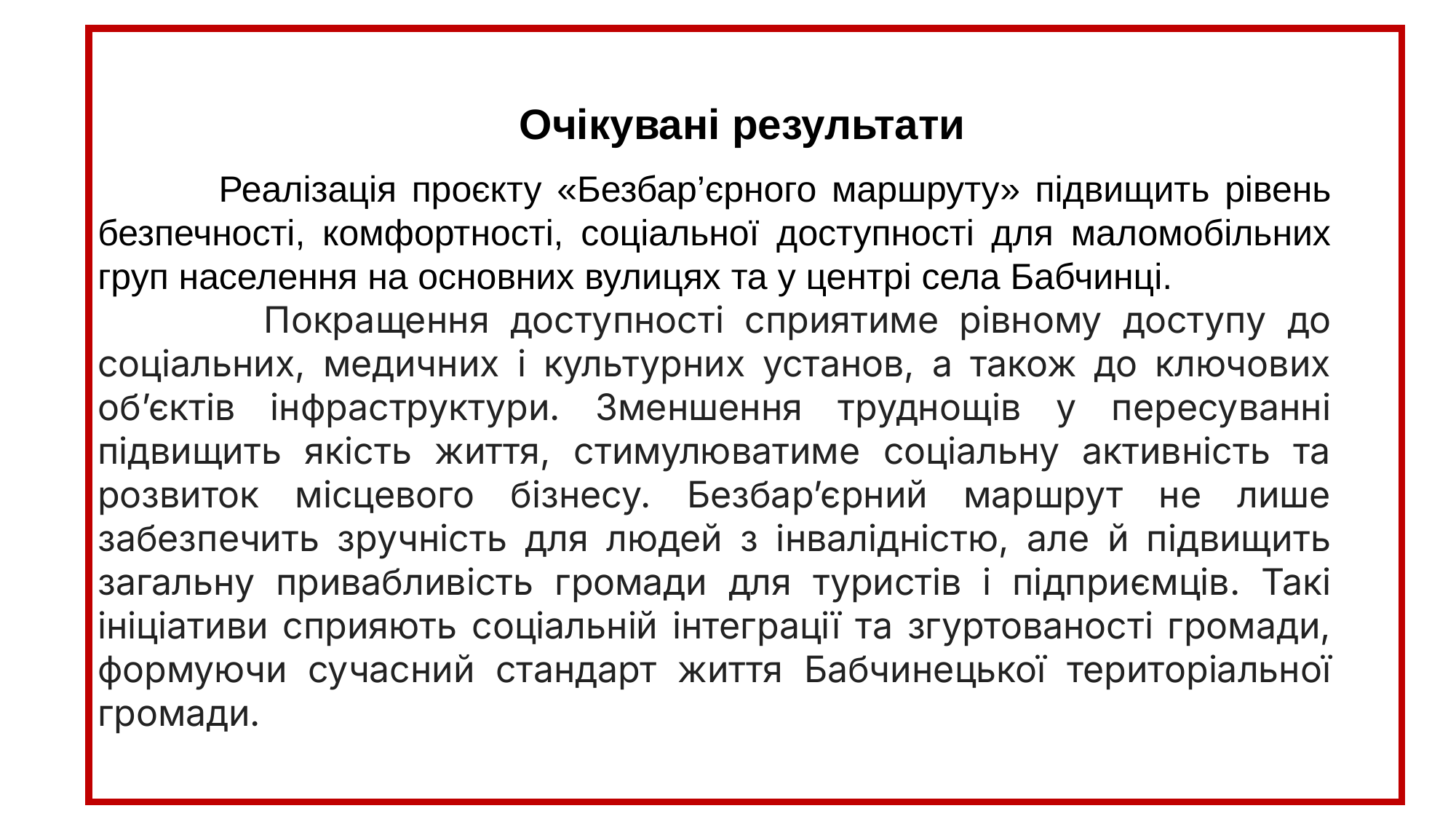

# Очікувані результати
        Реалізація проєкту «Безбар’єрного маршруту» підвищить рівень безпечності, комфортності, соціальної доступності для маломобільних груп населення на основних вулицях та у центрі села Бабчинці.
        Покращення доступності сприятиме рівному доступу до соціальних, медичних і культурних установ, а також до ключових обʼєктів інфраструктури. Зменшення труднощів у пересуванні підвищить якість життя, стимулюватиме соціальну активність та розвиток місцевого бізнесу. Безбарʼєрний маршрут не лише забезпечить зручність для людей з інвалідністю, але й підвищить загальну привабливість громади для туристів і підприємців. Такі ініціативи сприяють соціальній інтеграції та згуртованості громади, формуючи сучасний стандарт життя Бабчинецької територіальної громади.